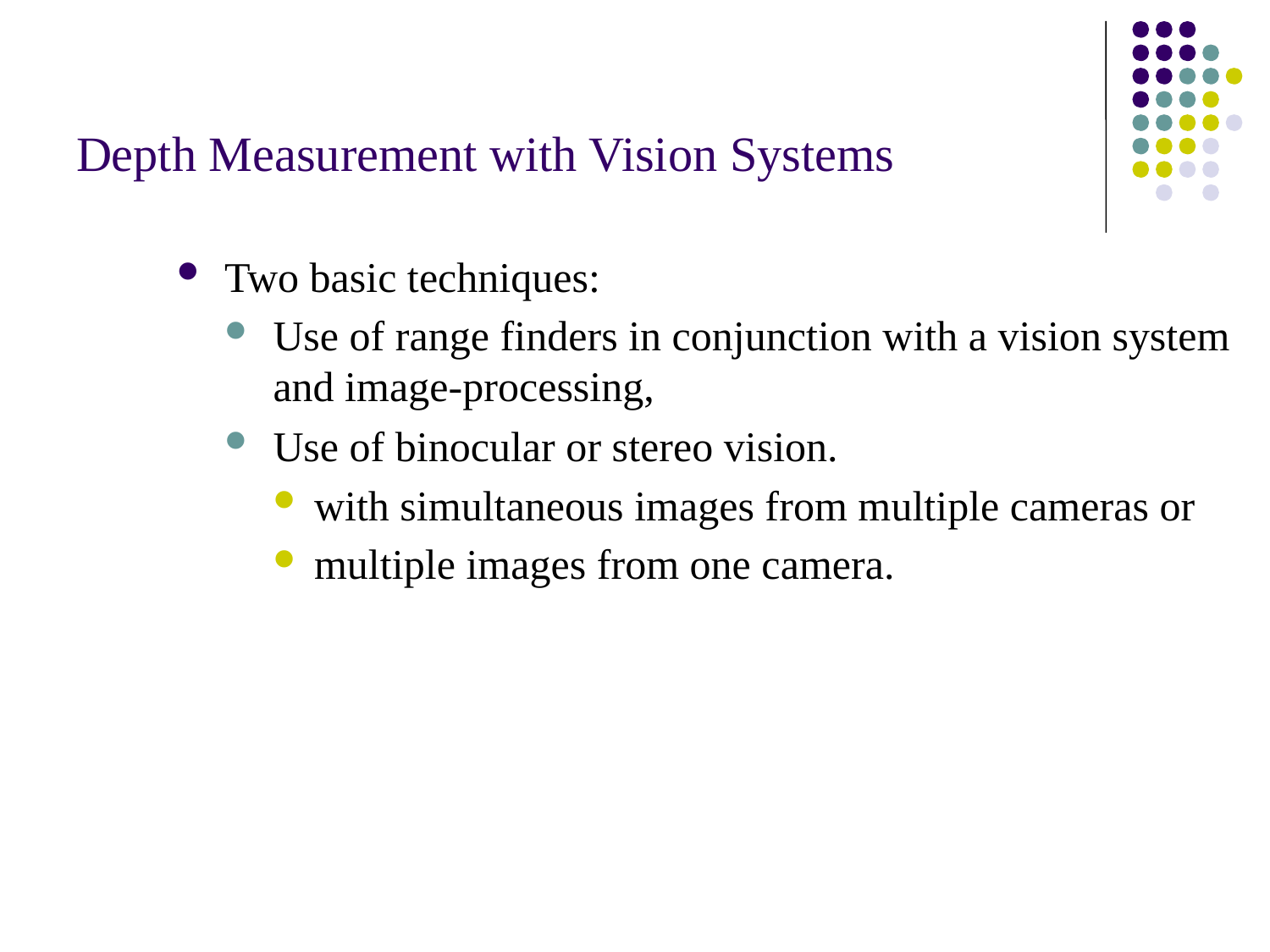

# Depth Measurement with Vision Systems
Two basic techniques:
Use of range finders in conjunction with a vision system and image-processing,
Use of binocular or stereo vision.
with simultaneous images from multiple cameras or
multiple images from one camera.